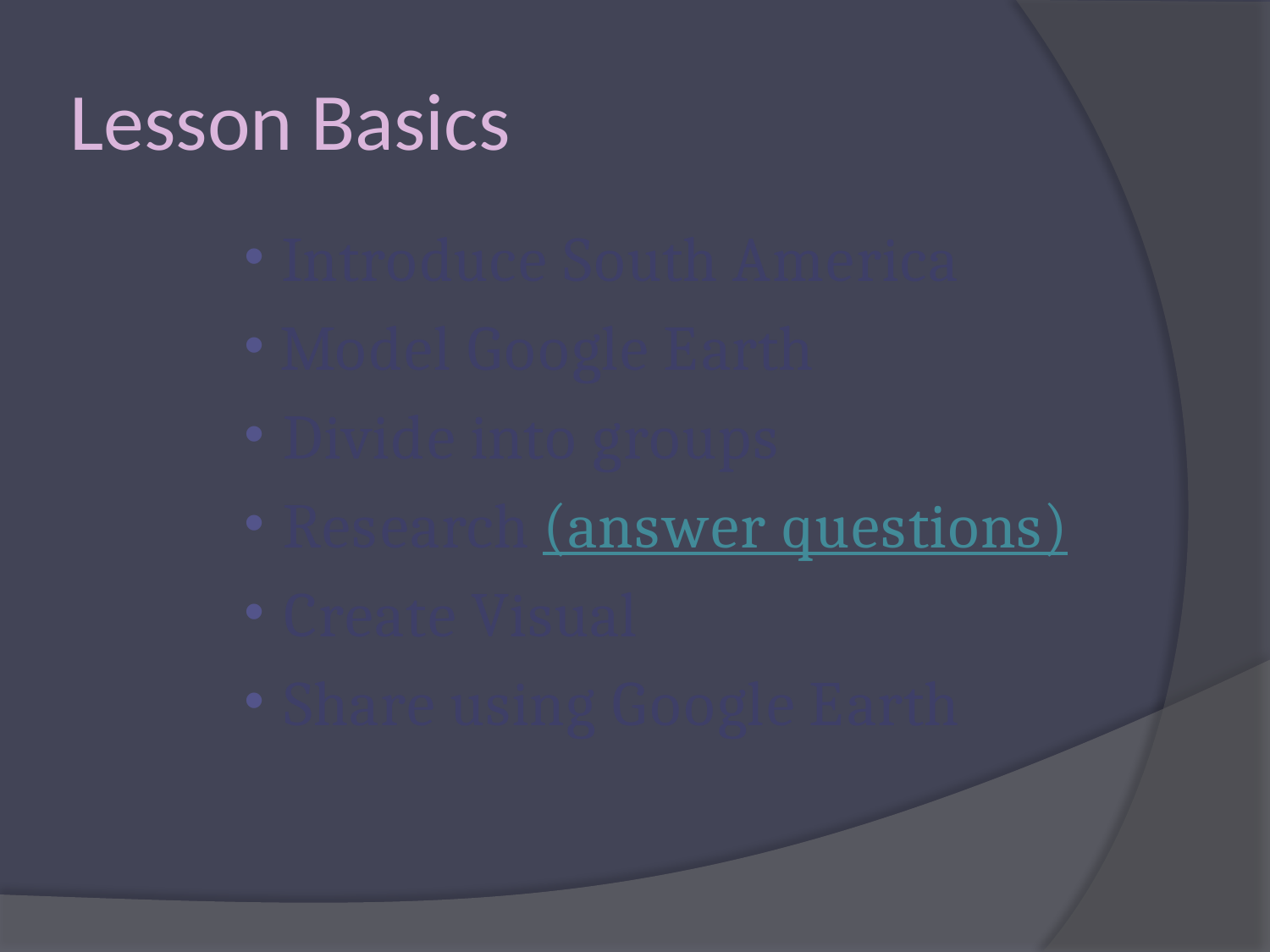

# Lesson Basics
Introduce South America
Model Google Earth
Divide into groups
Research (answer questions)
Create Visual
Share using Google Earth